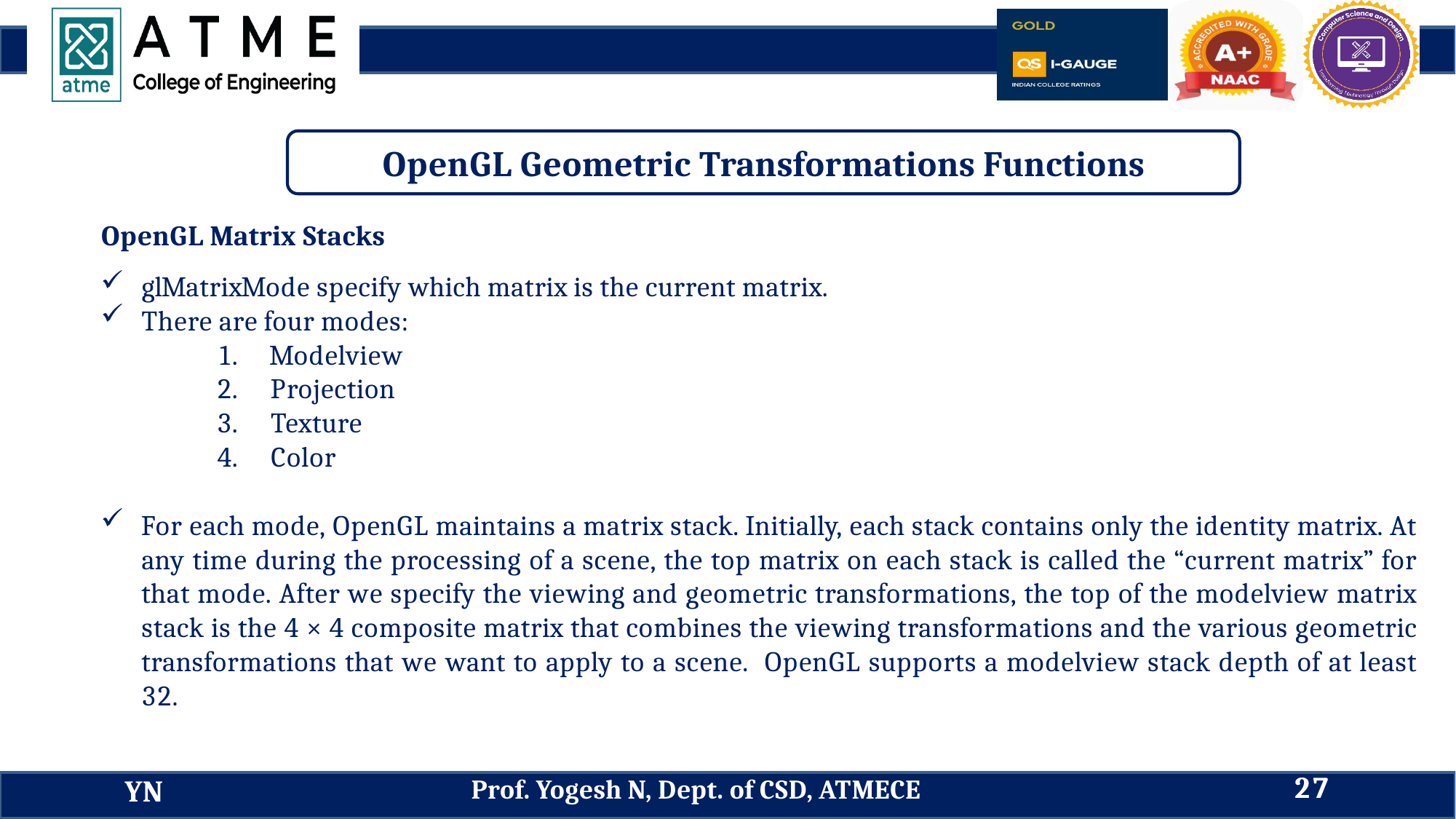

OpenGL Geometric Transformations Functions
OpenGL Matrix Stacks
glMatrixMode specify which matrix is the current matrix.
There are four modes:
Modelview
Projection
Texture
Color

For each mode, OpenGL maintains a matrix stack. Initially, each stack contains only the identity matrix. At any time during the processing of a scene, the top matrix on each stack is called the “current matrix” for that mode. After we specify the viewing and geometric transformations, the top of the modelview matrix stack is the 4 × 4 composite matrix that combines the viewing transformations and the various geometric transformations that we want to apply to a scene.  OpenGL supports a modelview stack depth of at least 32.
27
Prof. Yogesh N, Dept. of CSD, ATMECE
YN